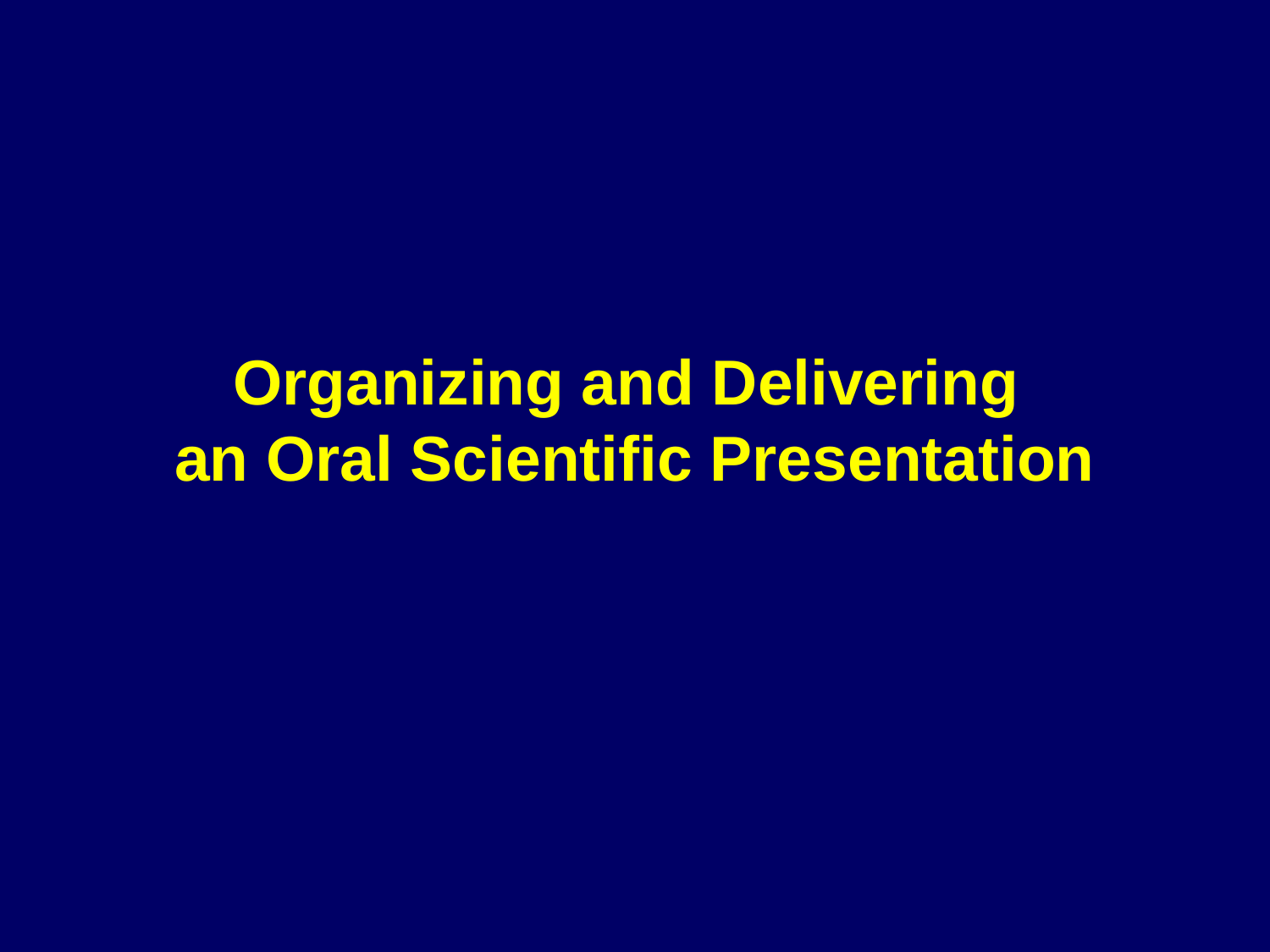

# Organizing and Delivering an Oral Scientific Presentation